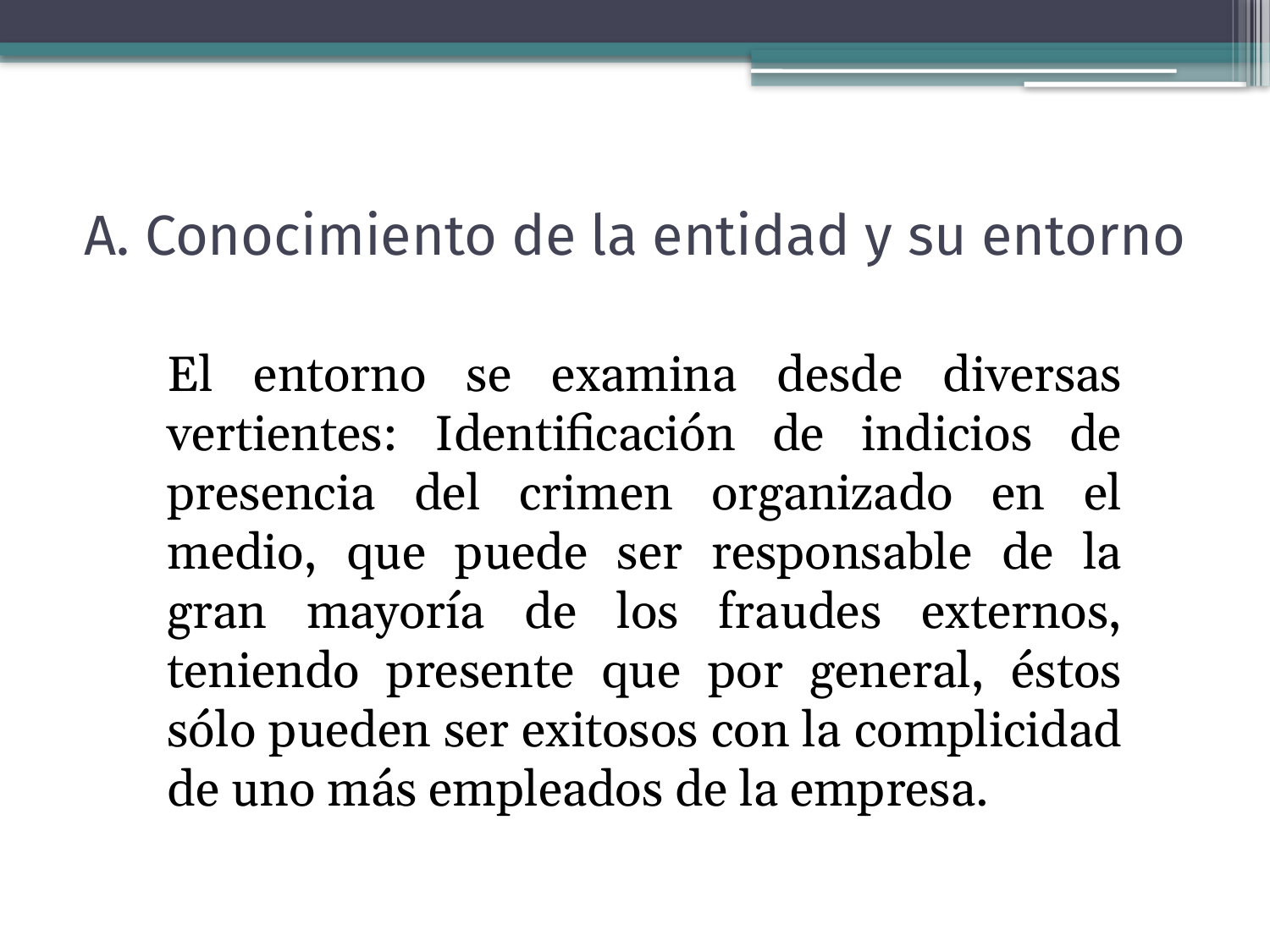

# A. Conocimiento de la entidad y su entorno
El entorno se examina desde diversas vertientes: Identificación de indicios de presencia del crimen organizado en el medio, que puede ser responsable de la gran mayoría de los fraudes externos, teniendo presente que por general, éstos sólo pueden ser exitosos con la complicidad de uno más empleados de la empresa.